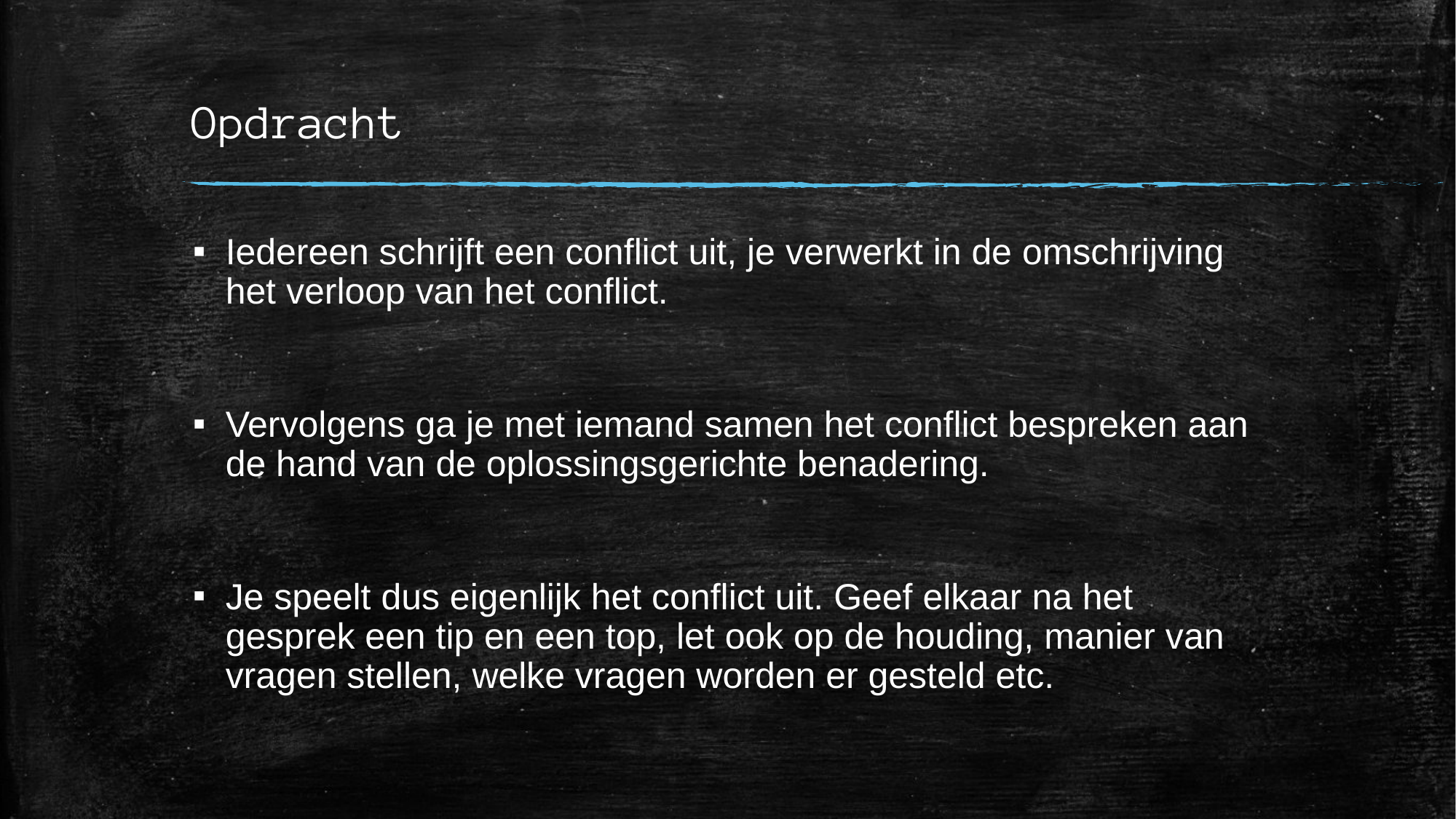

# Opdracht
Iedereen schrijft een conflict uit, je verwerkt in de omschrijving het verloop van het conflict.

Vervolgens ga je met iemand samen het conflict bespreken aan de hand van de oplossingsgerichte benadering.

Je speelt dus eigenlijk het conflict uit. Geef elkaar na het gesprek een tip en een top, let ook op de houding, manier van vragen stellen, welke vragen worden er gesteld etc.